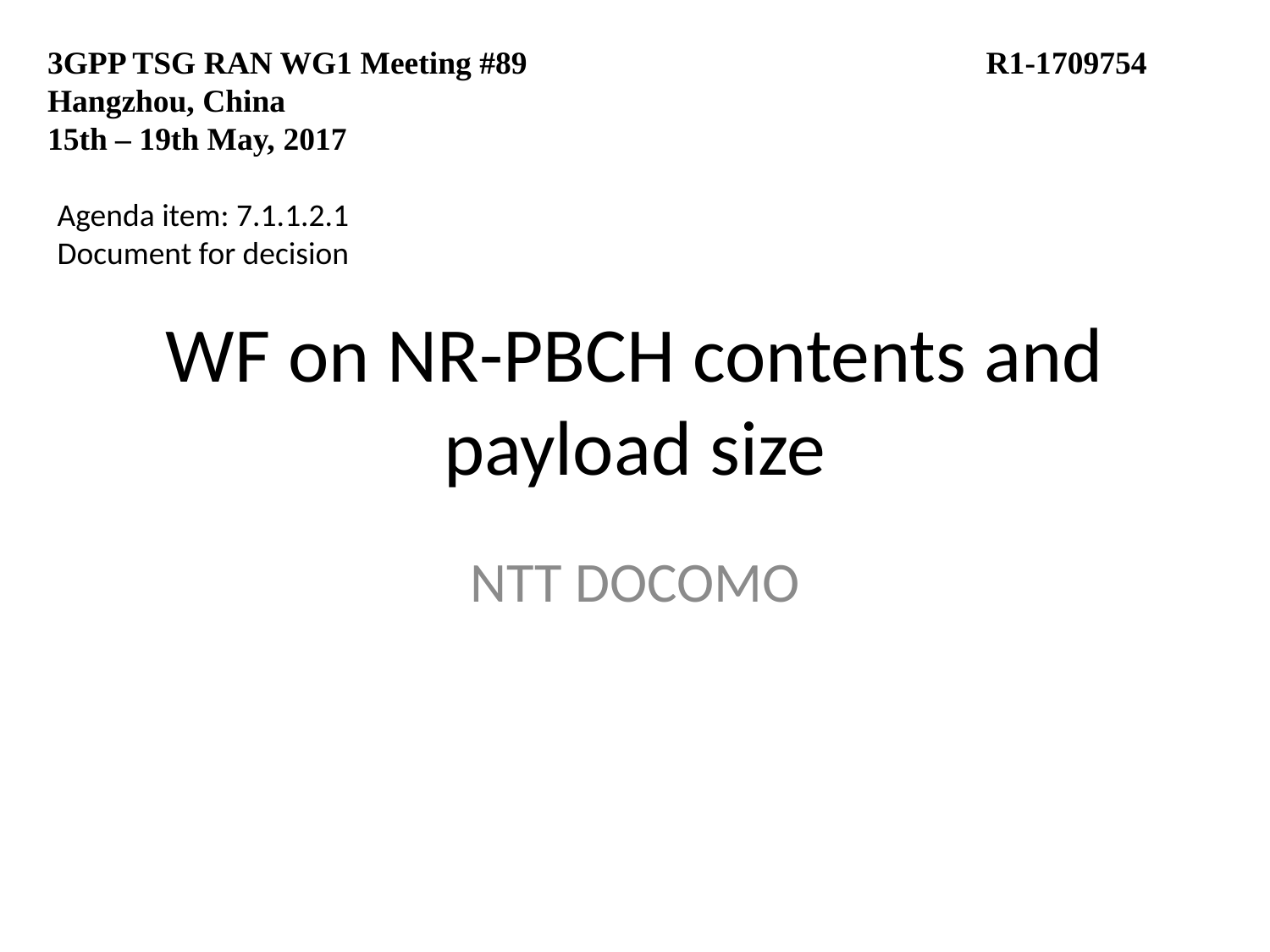

3GPP TSG RAN WG1 Meeting #89			                      R1-1709754
Hangzhou, China
15th – 19th May, 2017
Agenda item: 7.1.1.2.1
Document for decision
# WF on NR-PBCH contents and payload size
NTT DOCOMO